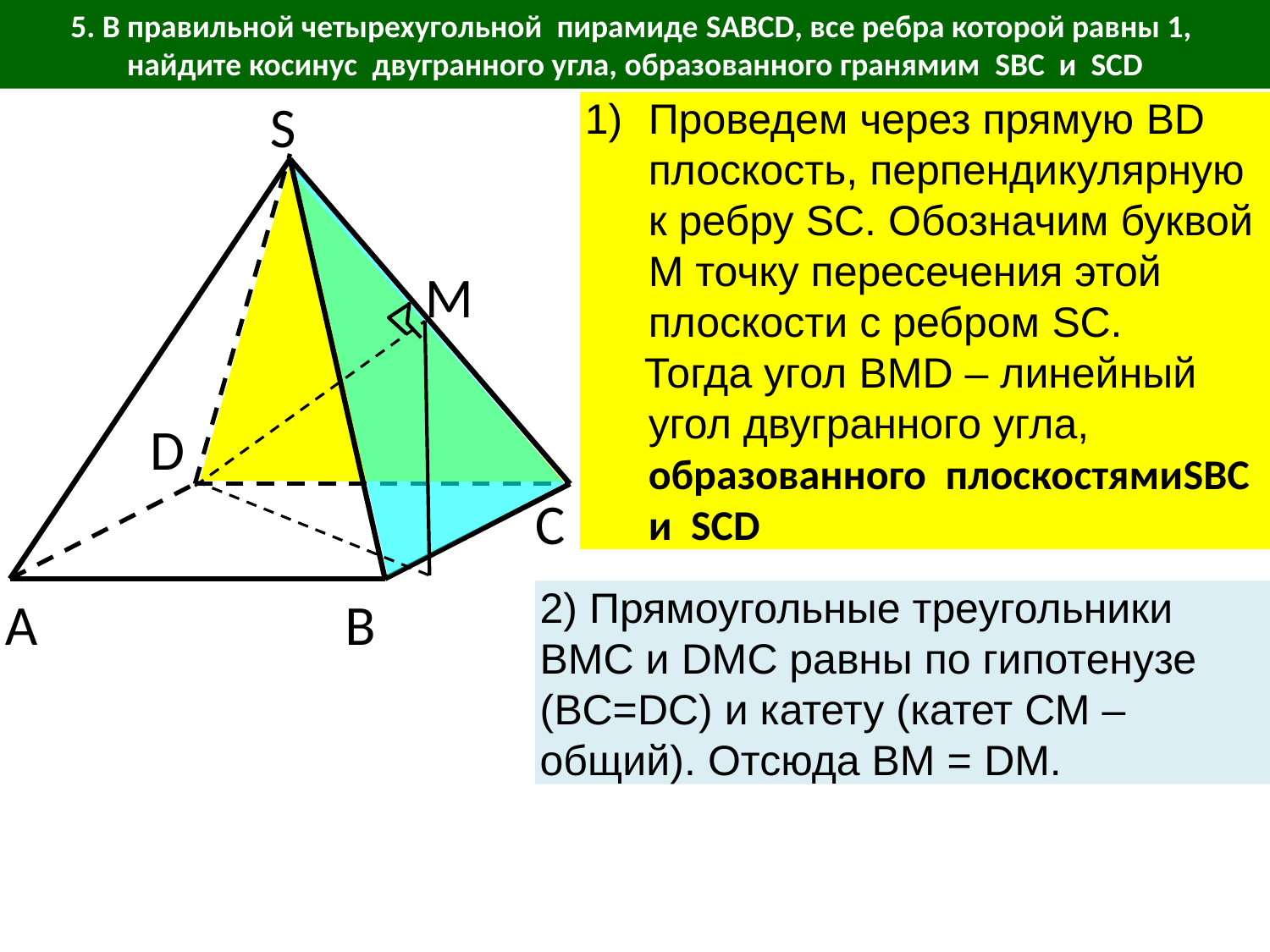

5. В правильной четырехугольной  пирамиде SABCD, все ребра которой равны 1,  найдите косинус  двугранного угла, образованного гранямим  SBC  и  SCD
S
Проведем через прямую BD плоскость, перпендикулярную к ребру SC. Обозначим буквой М точку пересечения этой плоскости с ребром SC.
     Тогда угол BMD – линейный угол двугранного угла, образованного  плоскостямиSBC  и  SCD

M

D
C
2) Прямоугольные треугольники BMC и DMC равны по гипотенузе (BC=DC) и катету (катет СМ – общий). Отсюда ВМ = DM.
A
В